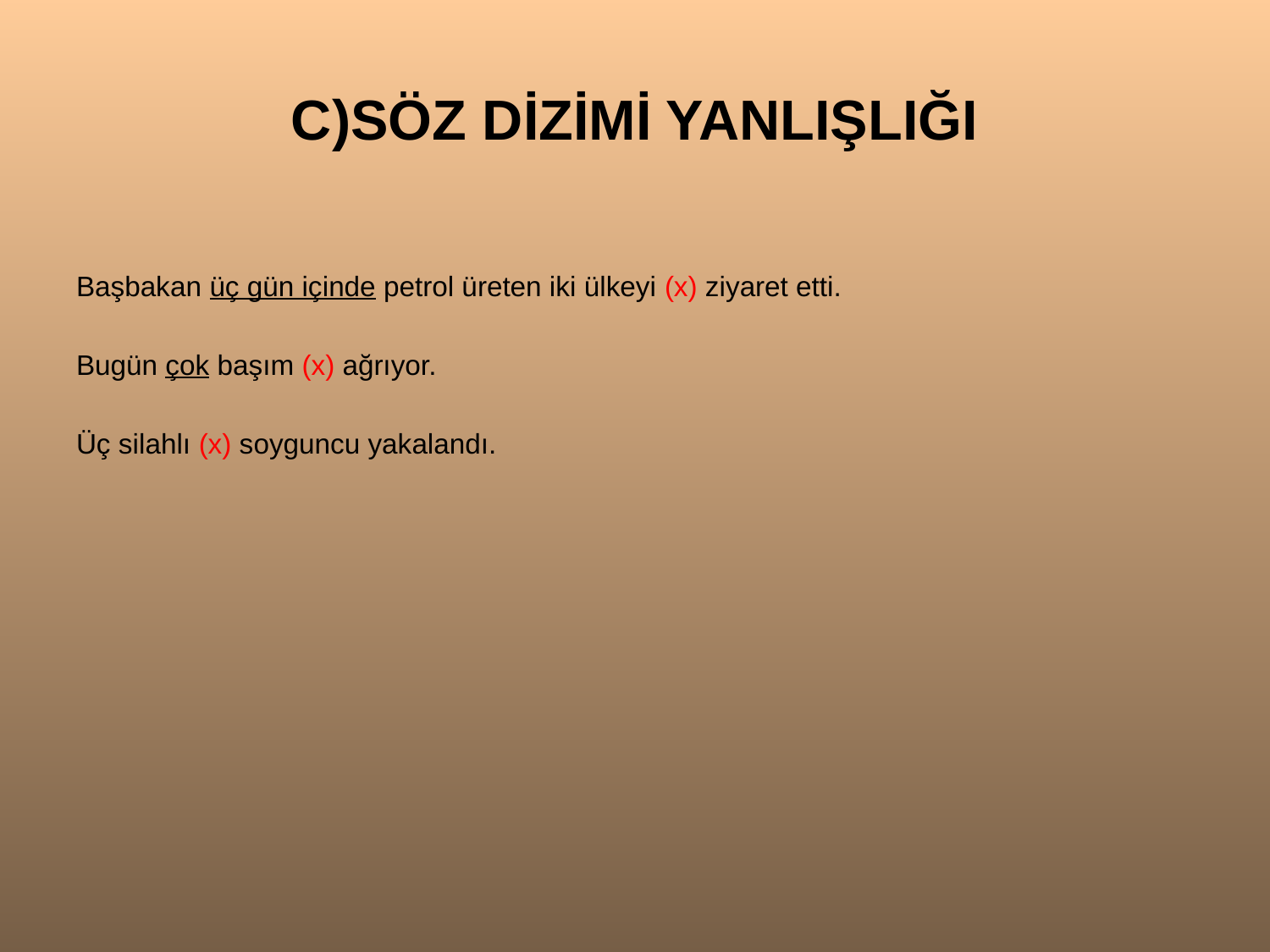

# C)SÖZ DİZİMİ YANLIŞLIĞI

Başbakan üç gün içinde petrol üreten iki ülkeyi (x) ziyaret etti.

Bugün çok başım (x) ağrıyor.

Üç silahlı (x) soyguncu yakalandı.